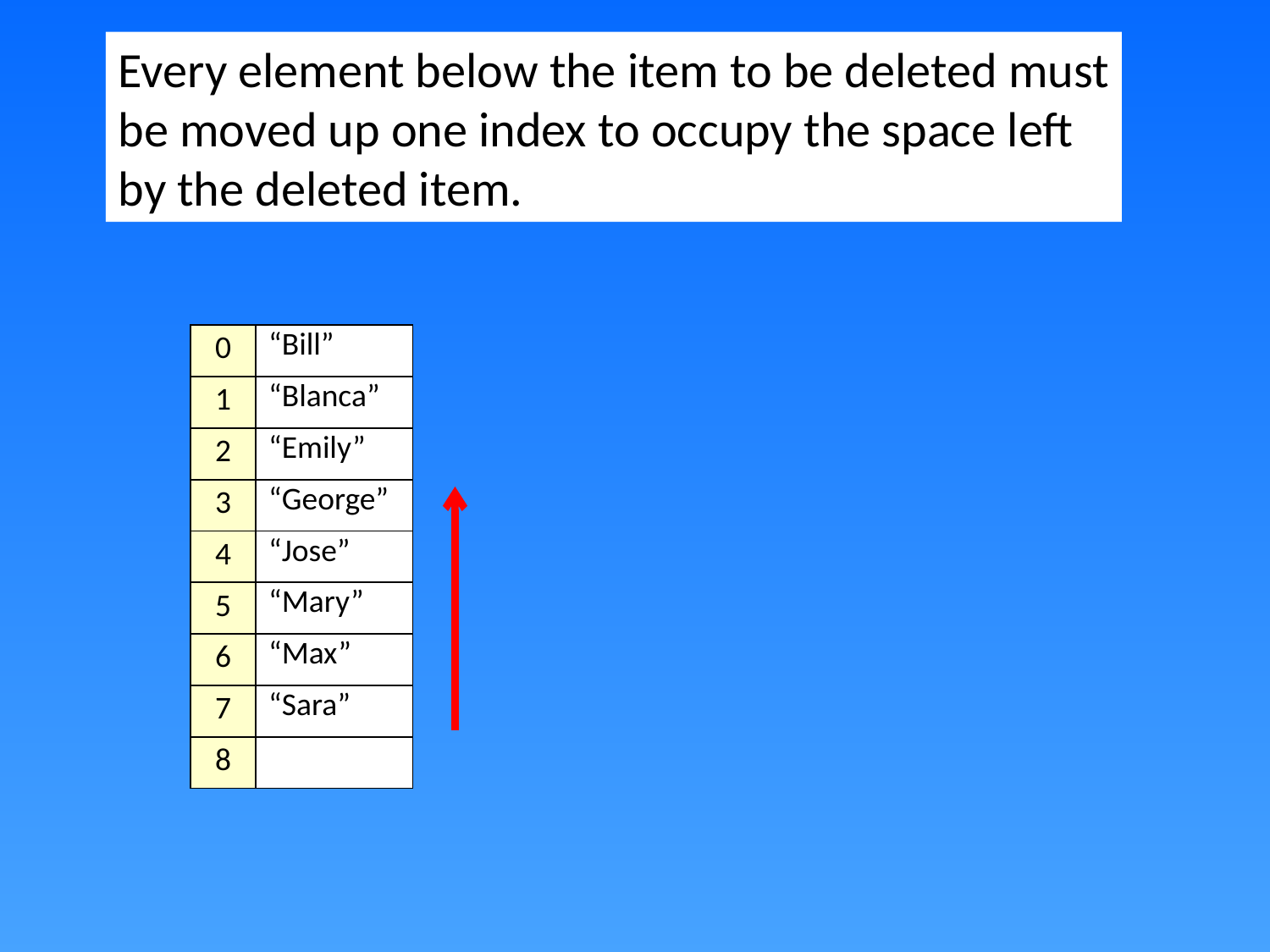

Every element below the item to be deleted must be moved up one index to occupy the space left by the deleted item.
| 0 | “Bill” |
| --- | --- |
| 1 | “Blanca” |
| 2 | “Emily” |
| 3 | “George” |
| 4 | “Jose” |
| 5 | “Mary” |
| 6 | “Max” |
| 7 | “Sara” |
| 8 |  |